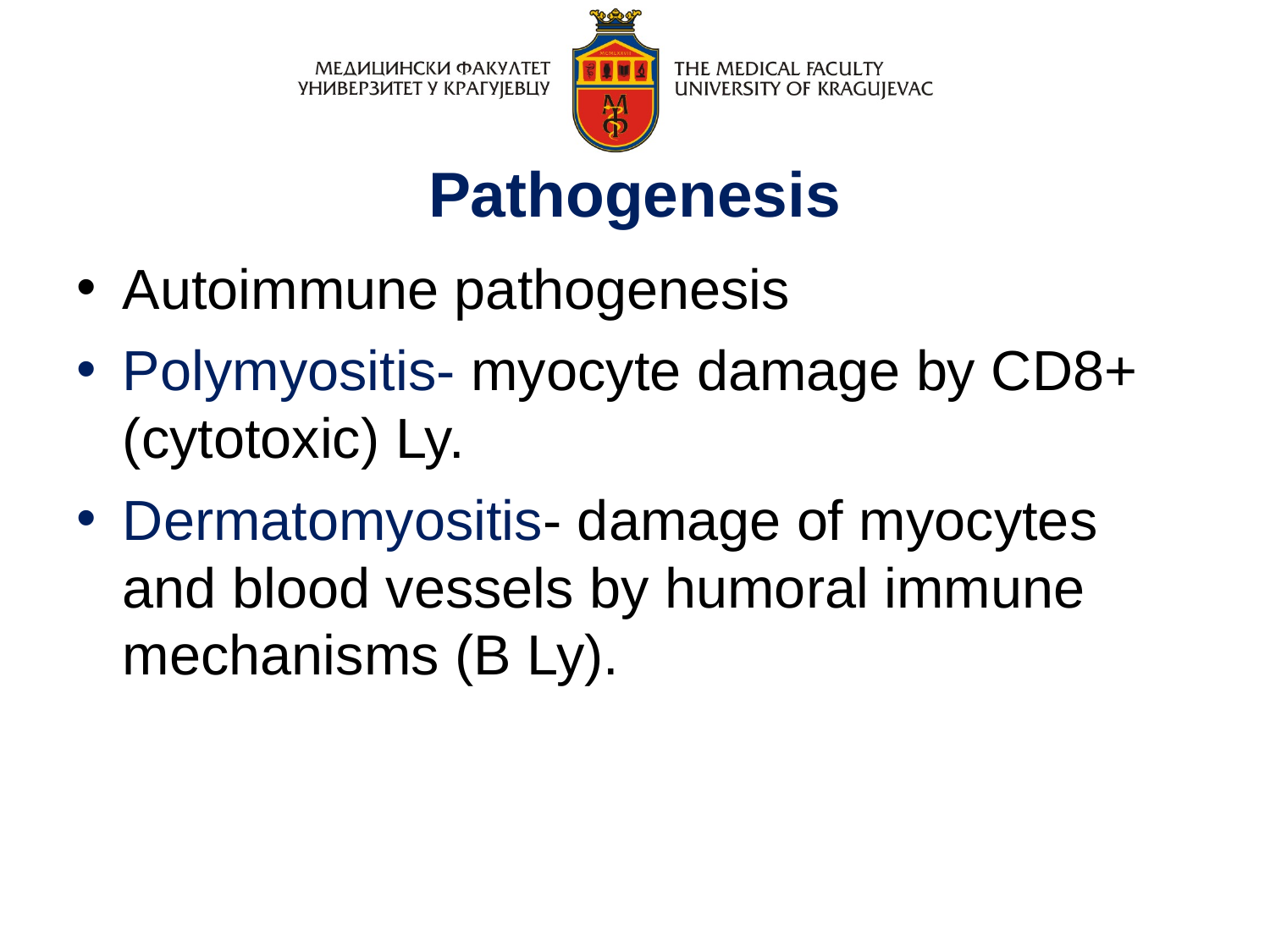

Pathogenesis
Autoimmune pathogenesis
Polymyositis- myocyte damage by CD8+ (cytotoxic) Ly.
Dermatomyositis- damage of myocytes and blood vessels by humoral immune mechanisms (B Ly).